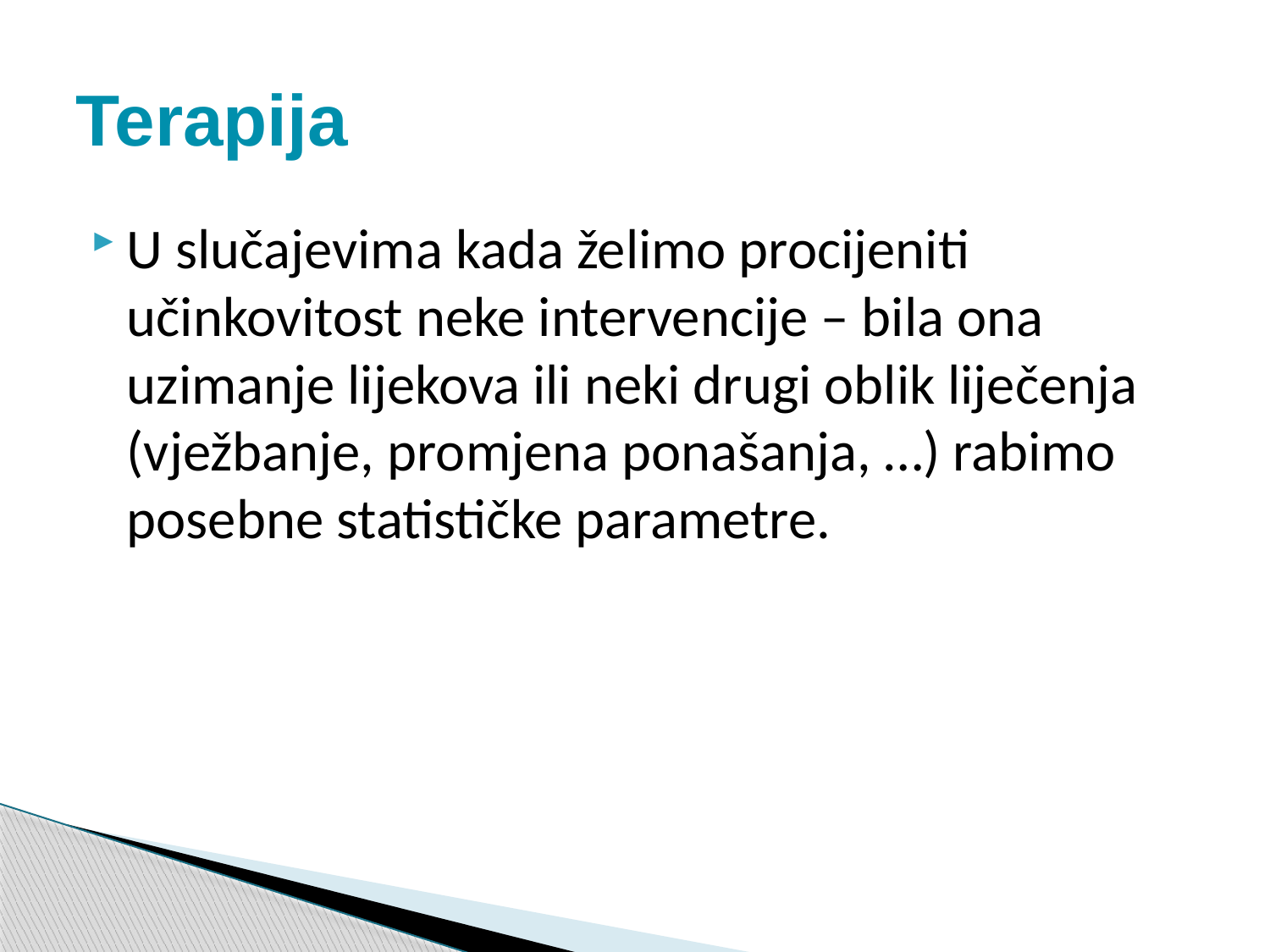

# Terapija
U slučajevima kada želimo procijeniti učinkovitost neke intervencije – bila ona uzimanje lijekova ili neki drugi oblik liječenja (vježbanje, promjena ponašanja, …) rabimo posebne statističke parametre.